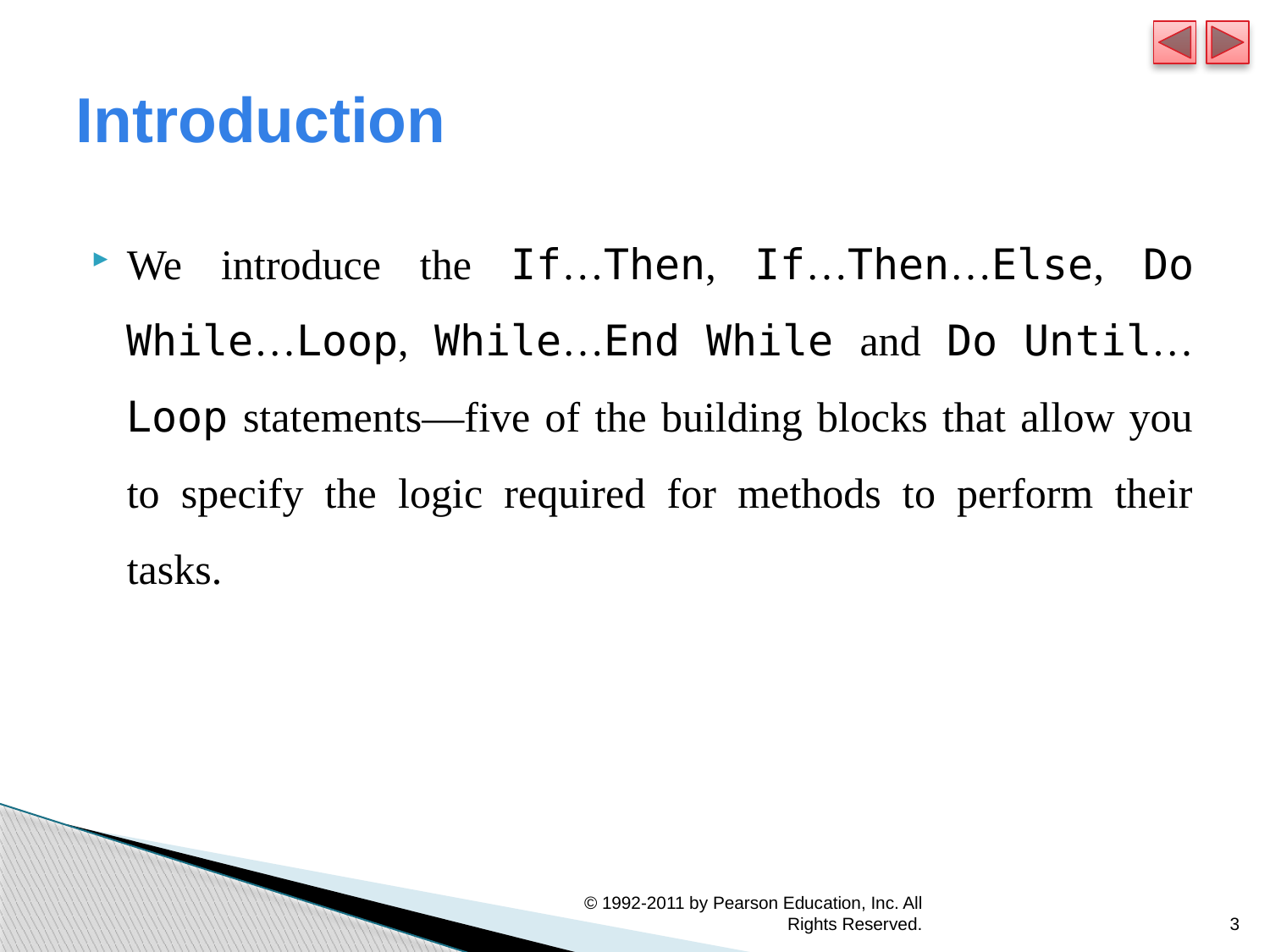

# Introduction
We introduce the If…Then, If…Then…Else, Do While…Loop, While…End While and Do Until…Loop statements—five of the building blocks that allow you to specify the logic required for methods to perform their tasks.

© 1992-2011 by Pearson Education, Inc. All Rights Reserved.
3